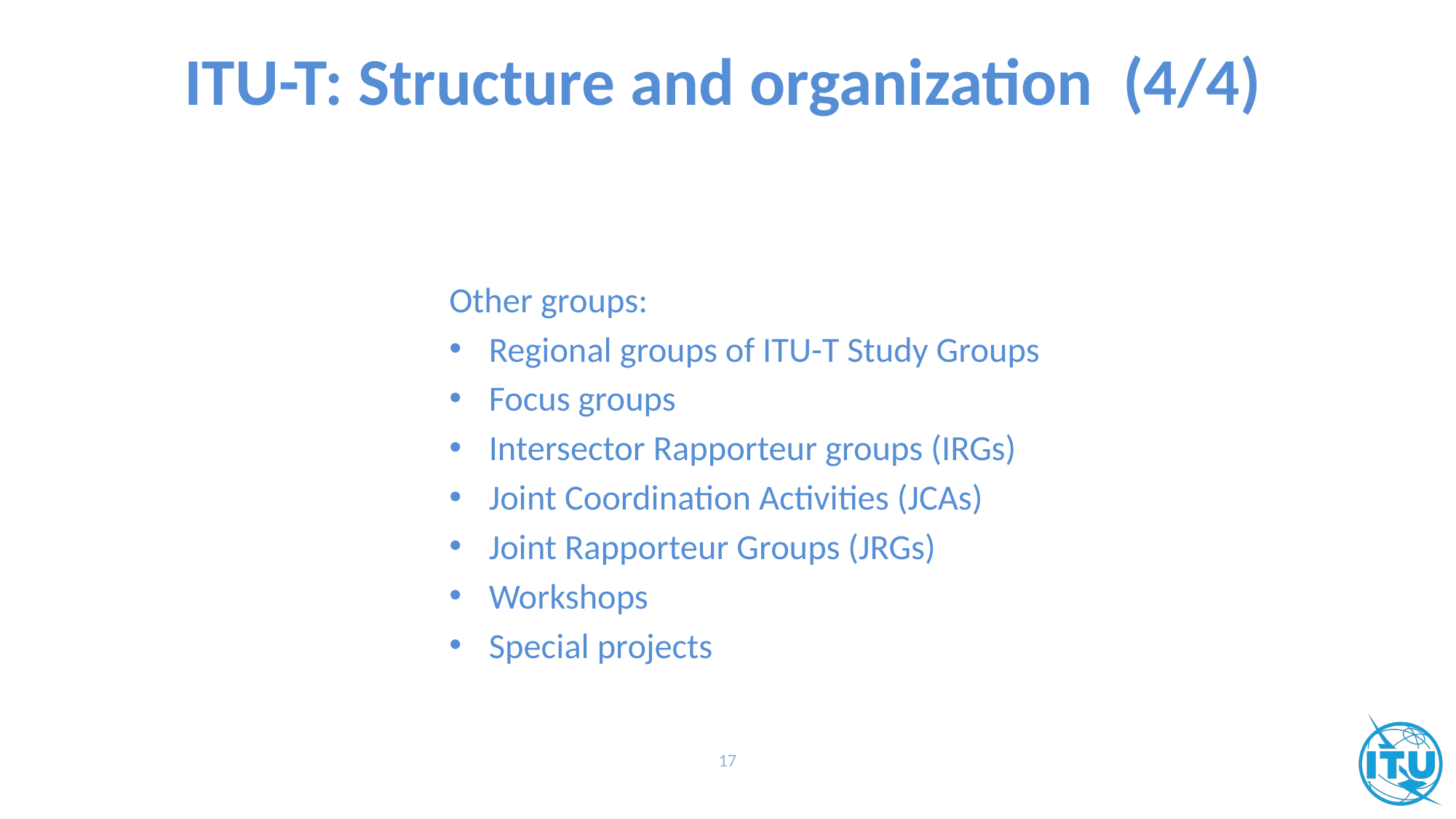

# ITU-T: Structure and organization  (4/4)
Other groups:
Regional groups of ITU-T Study Groups
Focus groups
Intersector Rapporteur groups (IRGs)
Joint Coordination Activities (JCAs)
Joint Rapporteur Groups (JRGs)
Workshops
Special projects

17